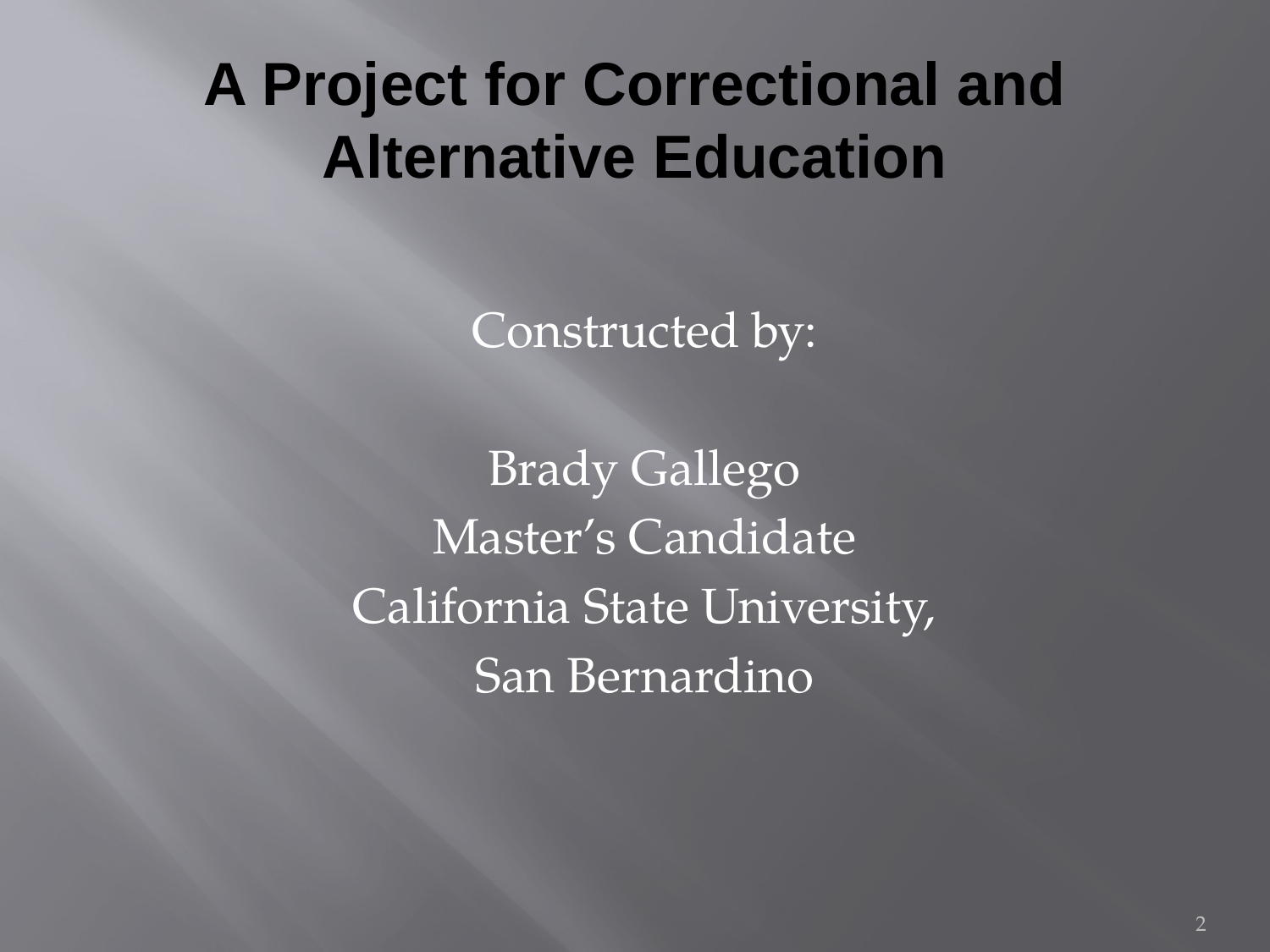

# A Project for Correctional and Alternative Education

Constructed by:

Brady Gallego
Master’s Candidate
California State University,
San Bernardino
2